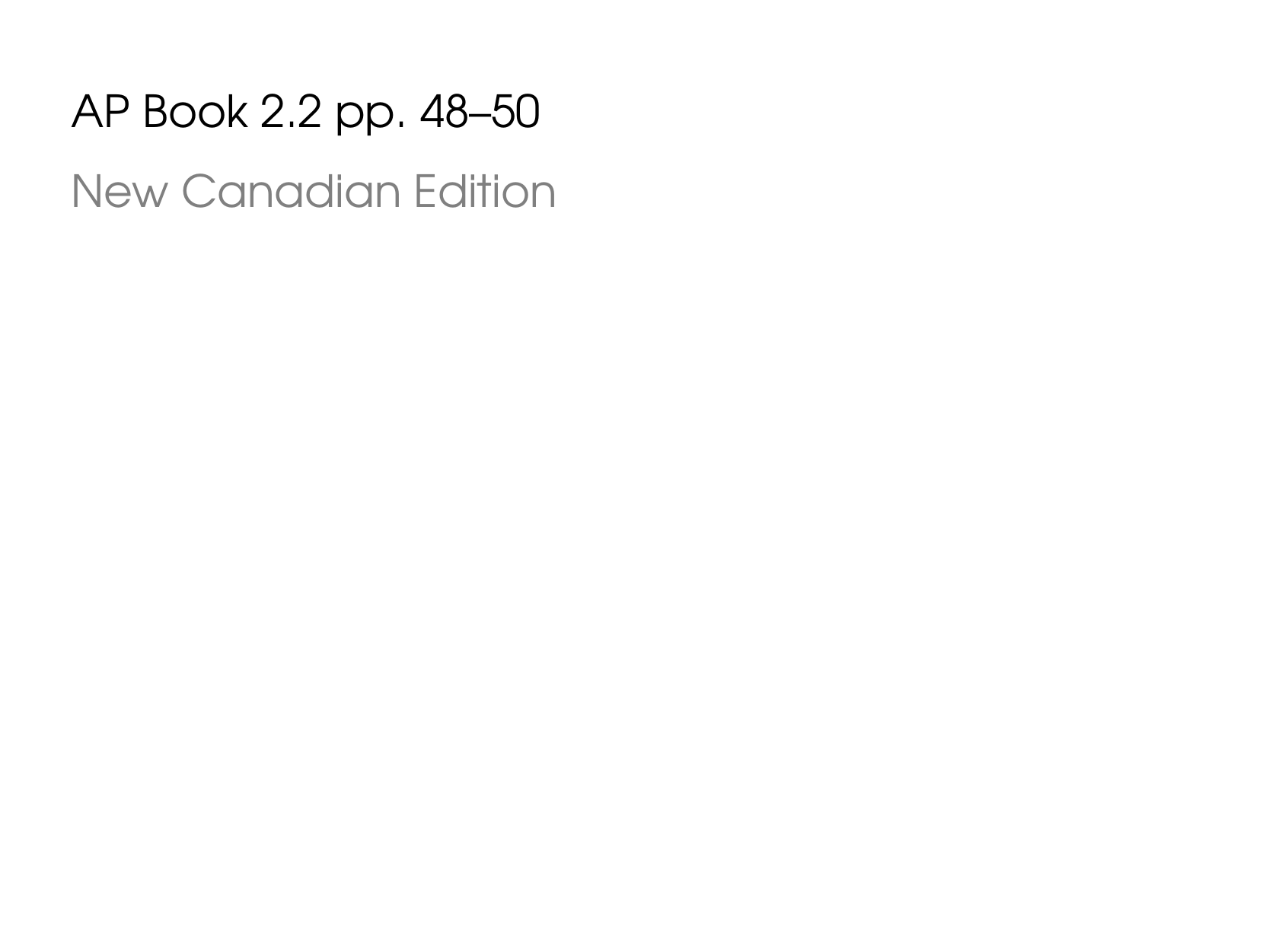

AP Book 2.2 pp. 48–50
New Canadian Edition